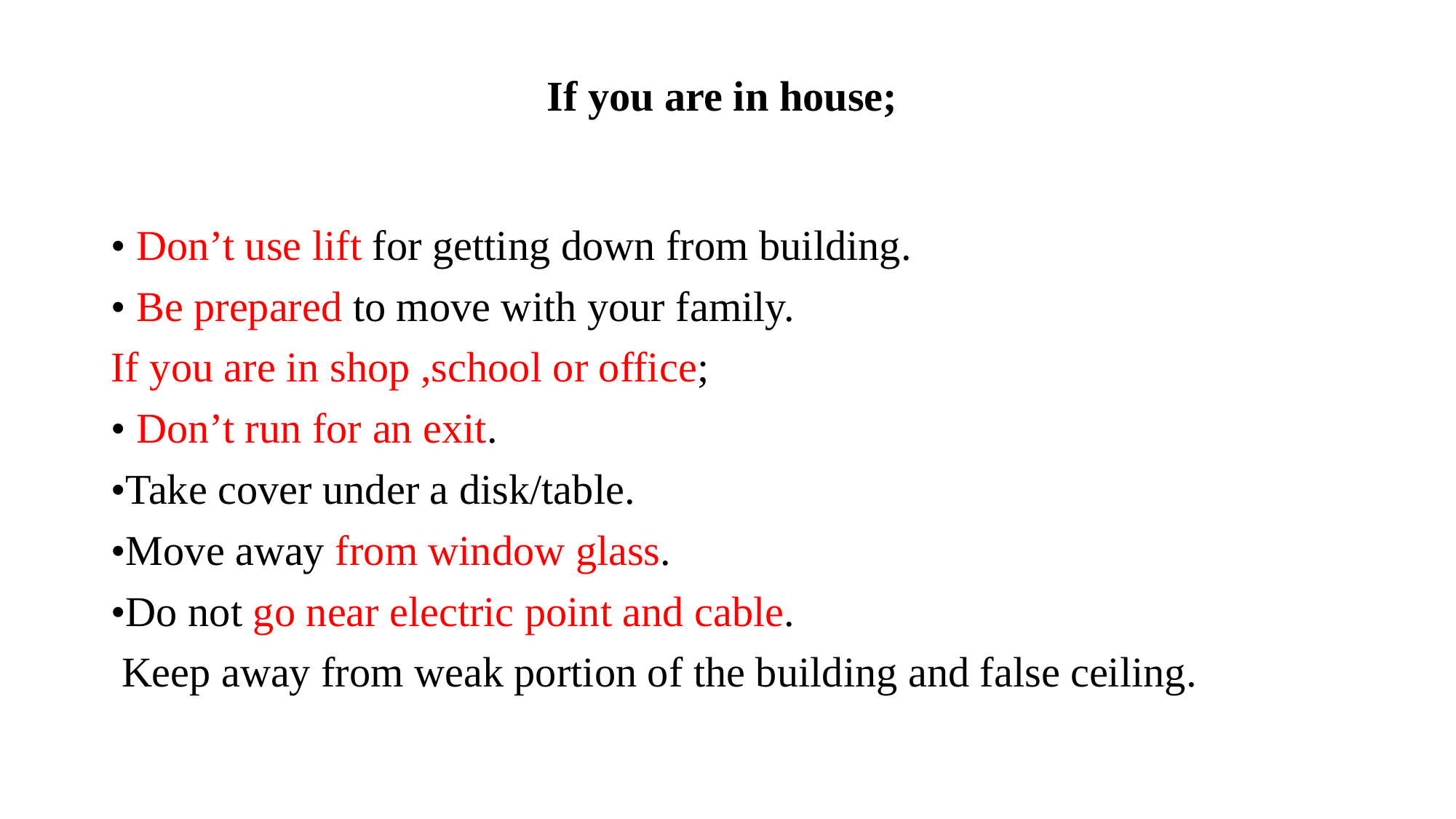

# If you are in house;
• Don’t use lift for getting down from building.
• Be prepared to move with your family.
If you are in shop ,school or office;
• Don’t run for an exit.
•Take cover under a disk/table.
•Move away from window glass.
•Do not go near electric point and cable.
 Keep away from weak portion of the building and false ceiling.